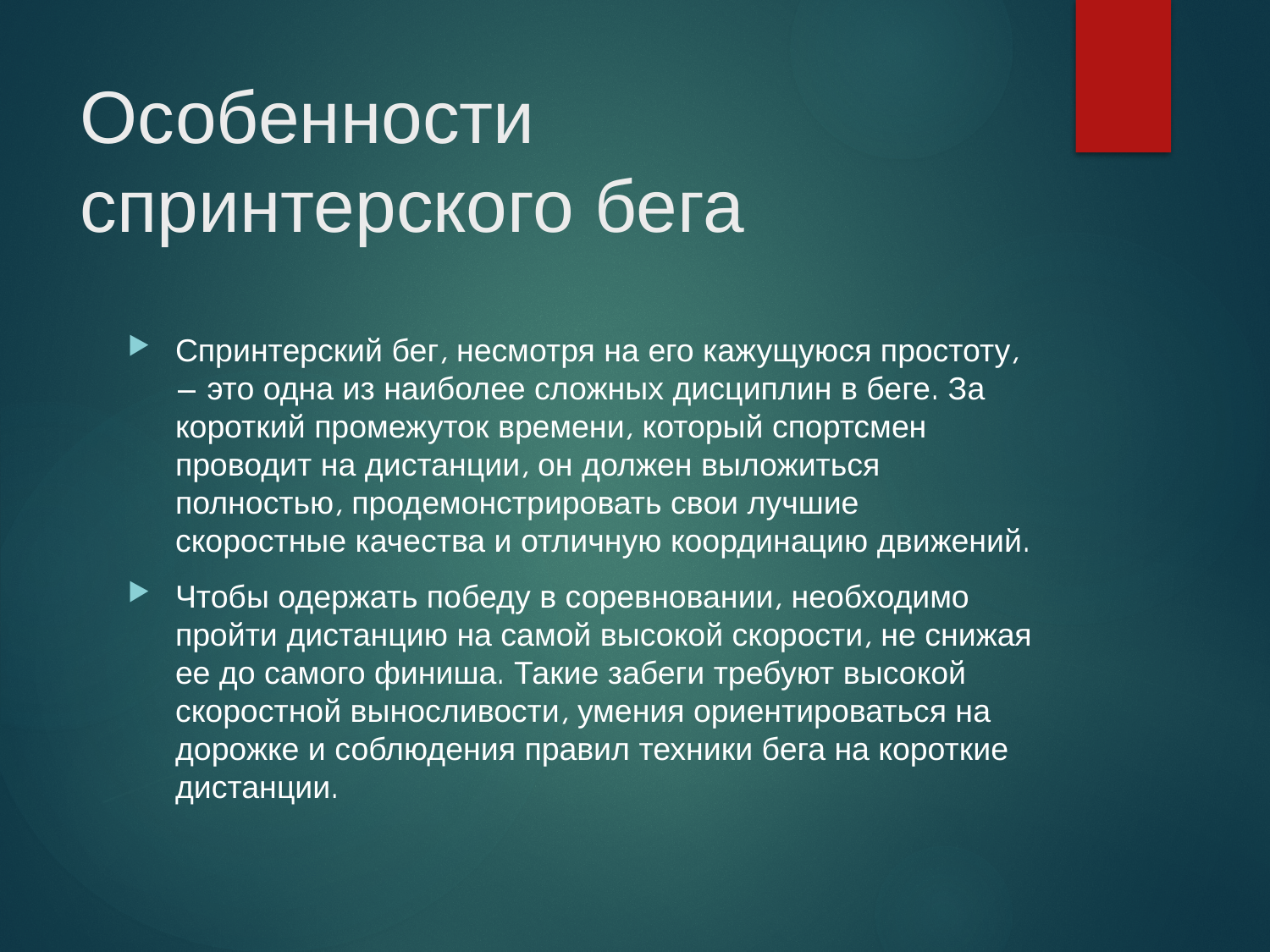

# Особенности спринтерского бега

Спринтерский бег, несмотря на его кажущуюся простоту, − это одна из наиболее сложных дисциплин в беге. За короткий промежуток времени, который спортсмен проводит на дистанции, он должен выложиться полностью, продемонстрировать свои лучшие скоростные качества и отличную координацию движений.
Чтобы одержать победу в соревновании, необходимо пройти дистанцию на самой высокой скорости, не снижая ее до самого финиша. Такие забеги требуют высокой скоростной выносливости, умения ориентироваться на дорожке и соблюдения правил техники бега на короткие дистанции.